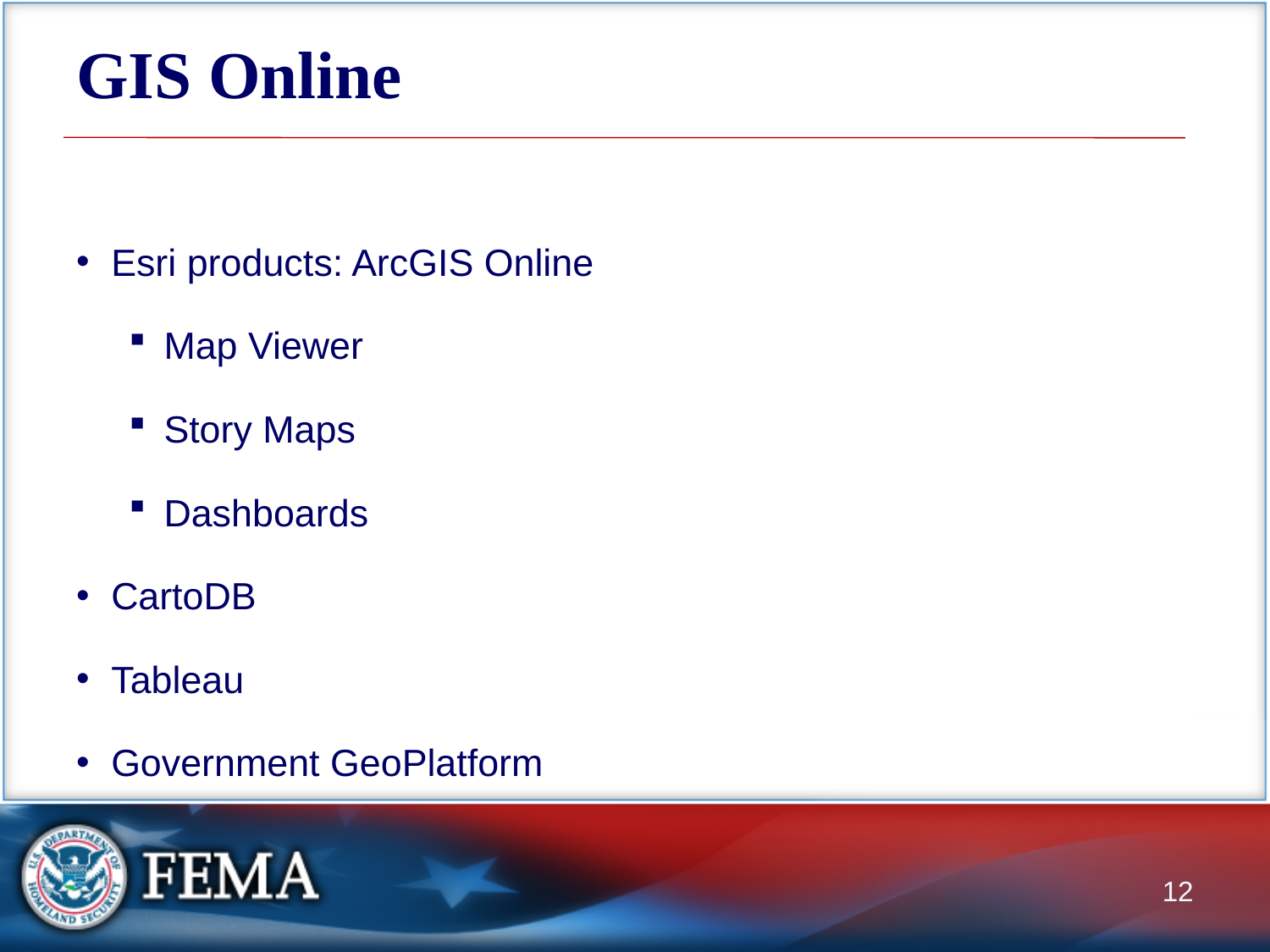

# GIS Online

Esri products: ArcGIS Online
Map Viewer
Story Maps
Dashboards
CartoDB
Tableau
Government GeoPlatform
12